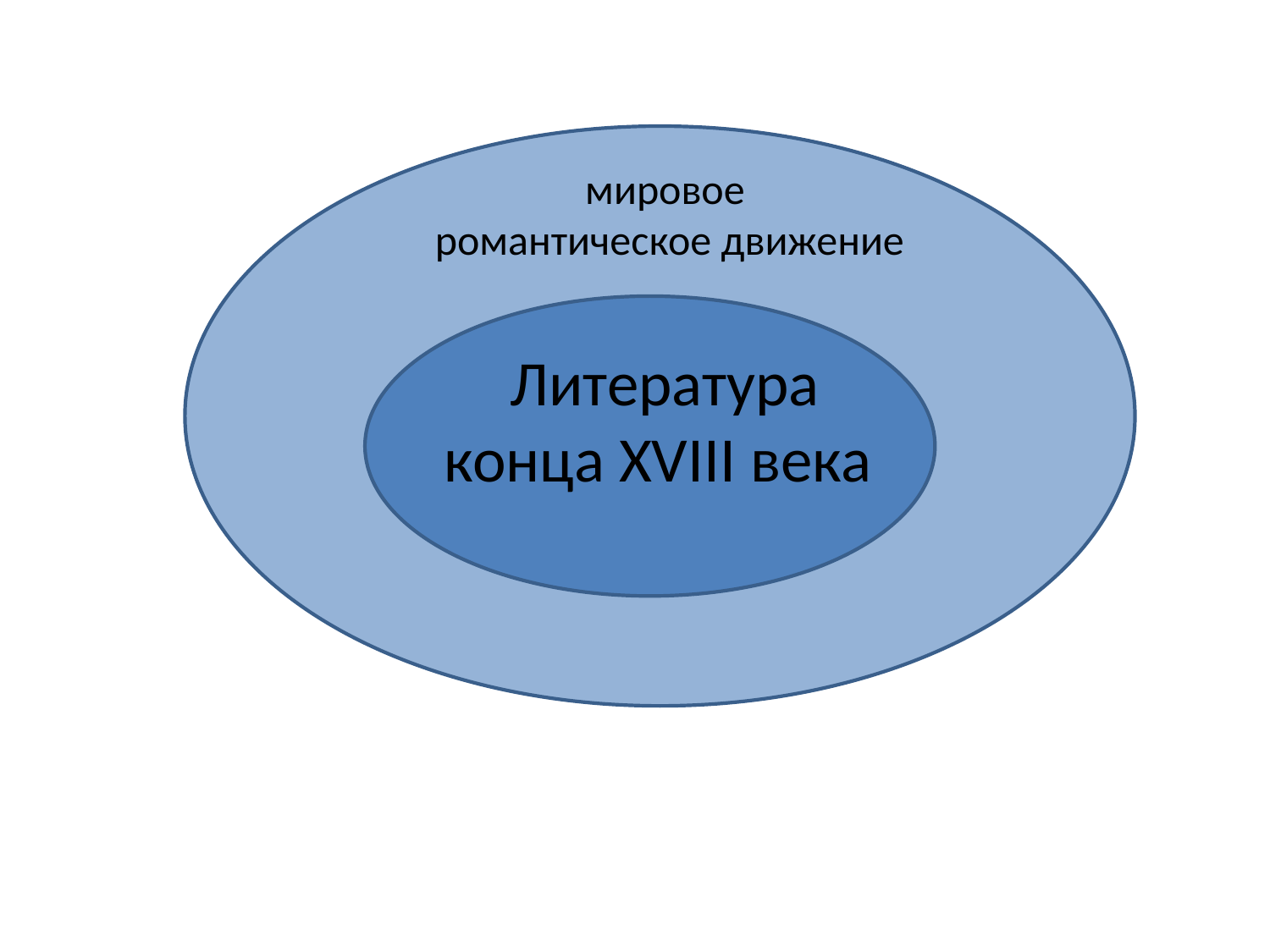

мировое
 романтическое движение

Литература конца XVIII века